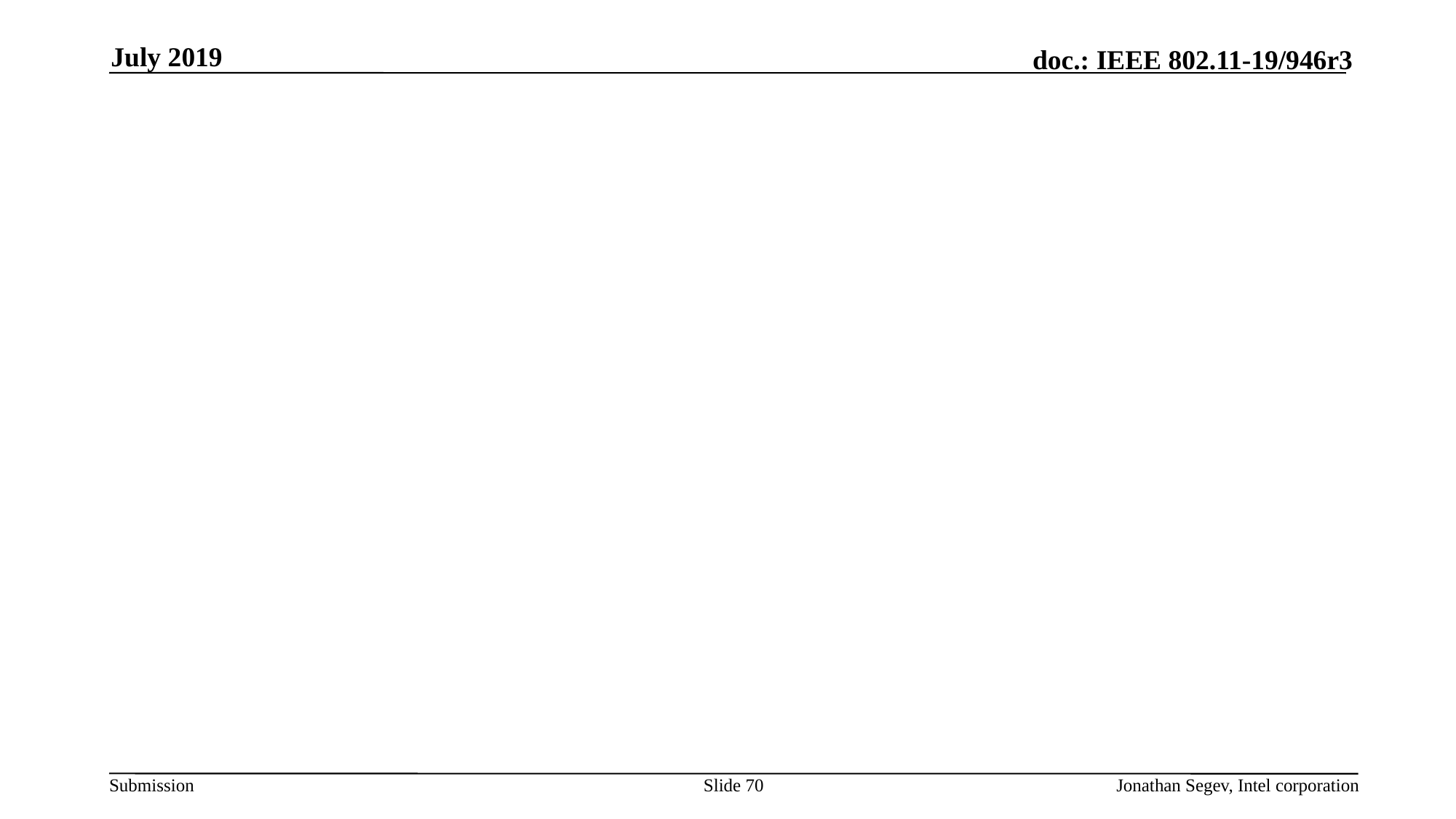

July 2019
#

Slide 70
Jonathan Segev, Intel corporation